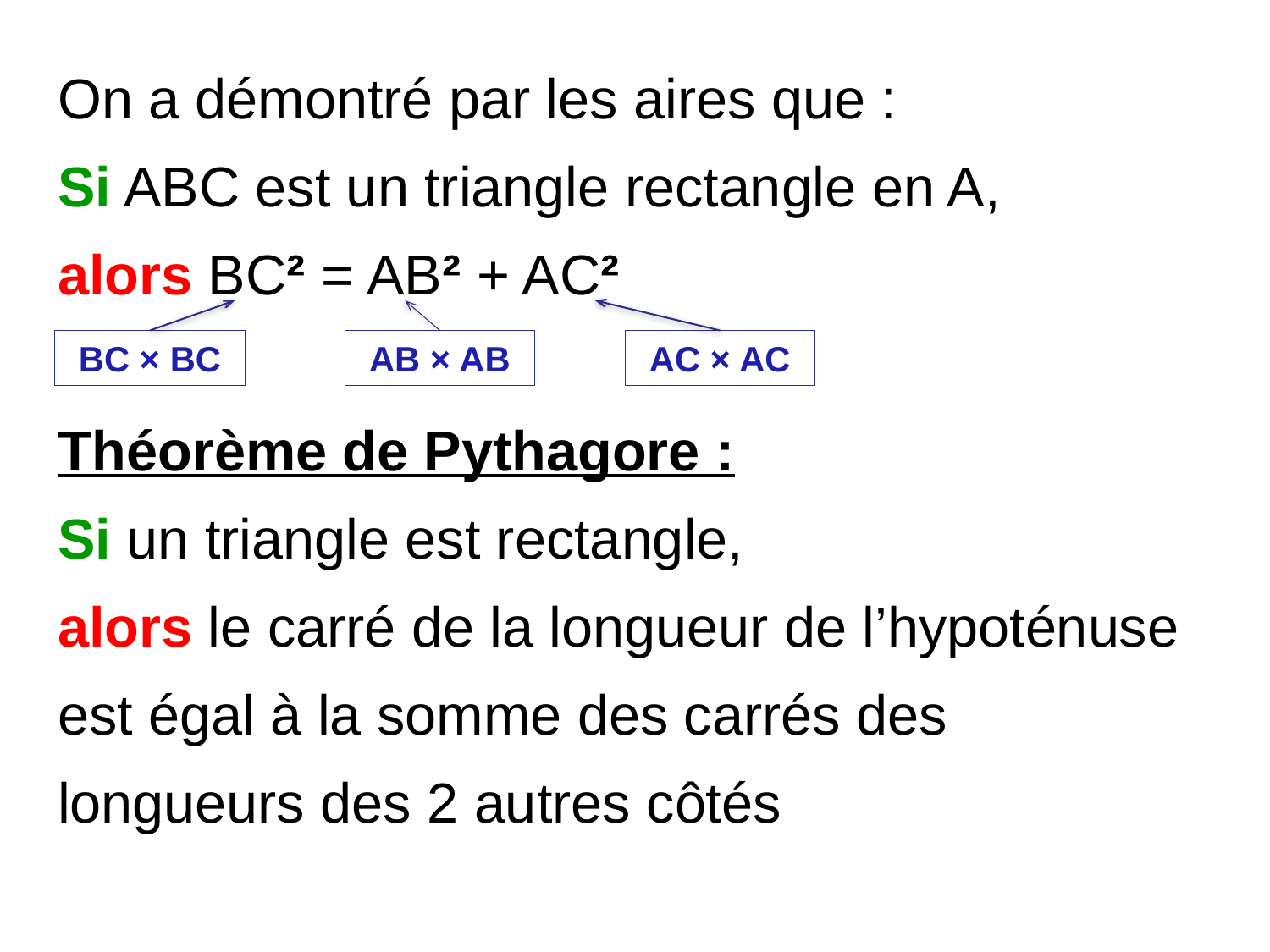

On a démontré par les aires que :
Si ABC est un triangle rectangle en A,
alors BC² = AB² + AC²

Théorème de Pythagore :
Si un triangle est rectangle,
alors le carré de la longueur de l’hypoténuse est égal à la somme des carrés des longueurs des 2 autres côtés

BC × BC
AB × AB
AC × AC